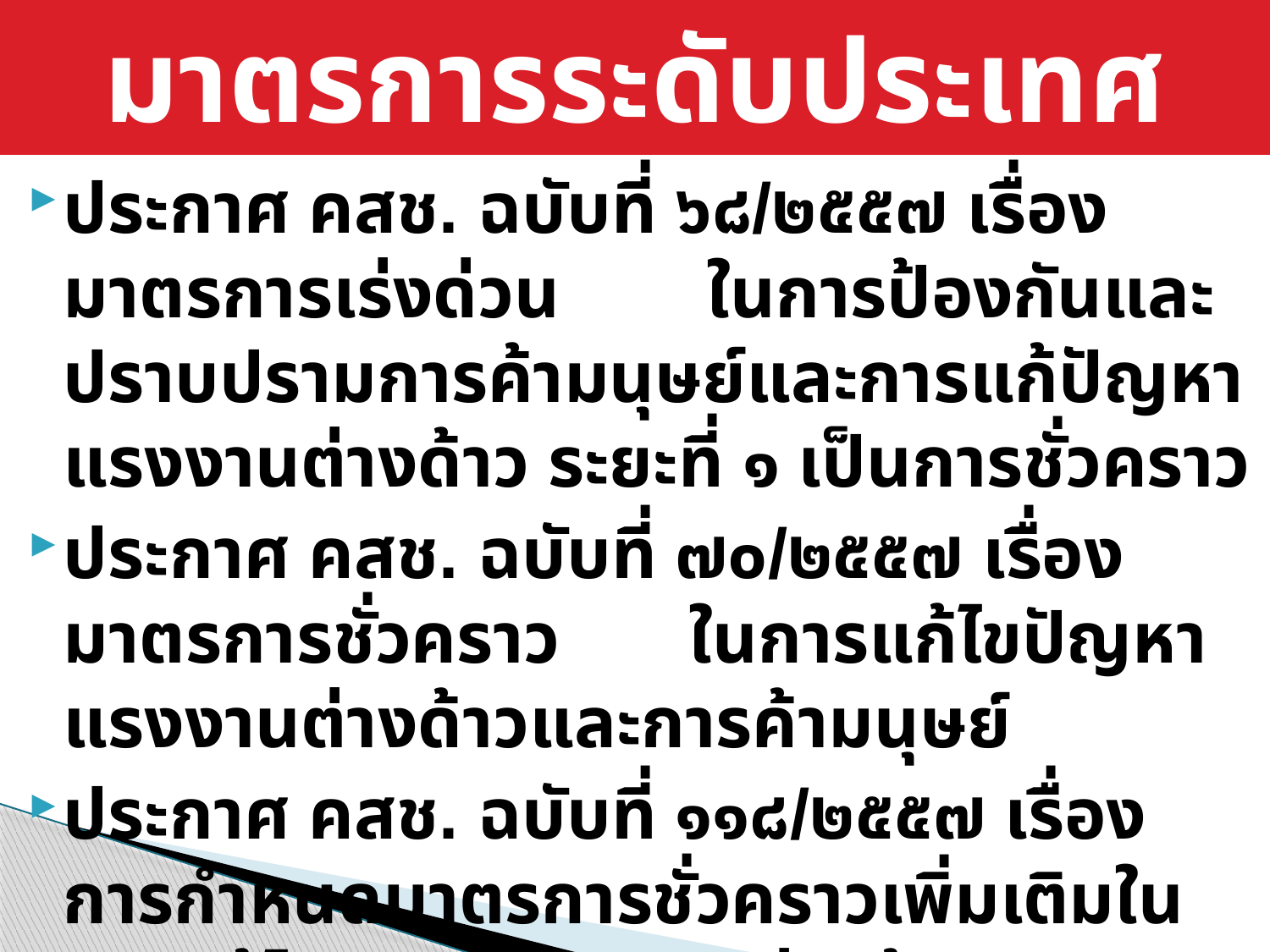

# มาตรการระดับประเทศ
ประกาศ คสช. ฉบับที่ ๖๘/๒๕๕๗ เรื่อง มาตรการเร่งด่วน        ในการป้องกันและปราบปรามการค้ามนุษย์และการแก้ปัญหาแรงงานต่างด้าว ระยะที่ ๑ เป็นการชั่วคราว
ประกาศ คสช. ฉบับที่ ๗๐/๒๕๕๗ เรื่อง มาตรการชั่วคราว       ในการแก้ไขปัญหาแรงงานต่างด้าวและการค้ามนุษย์
ประกาศ คสช. ฉบับที่ ๑๑๘/๒๕๕๗ เรื่อง การกำหนดมาตรการชั่วคราวเพิ่มเติมในการแก้ไขปัญหาแรงงานต่างด้าวและ        การค้ามนุษย์